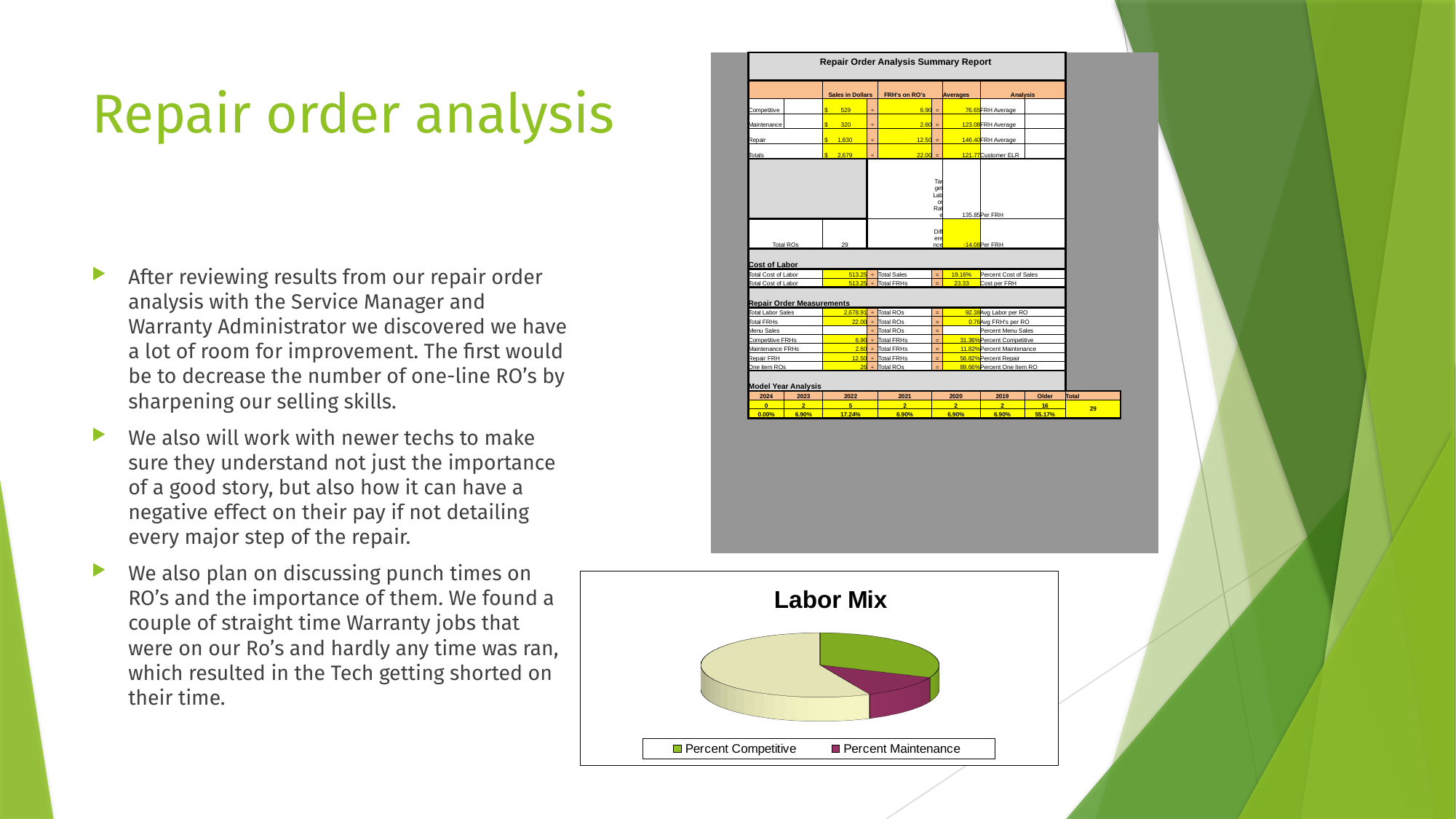

|  | Repair Order Analysis Summary Report |  |  |  |  |  |  |  |  |  |  |
| --- | --- | --- | --- | --- | --- | --- | --- | --- | --- | --- | --- |
|  |  |  |  |  |  |  |  |  |  |  |  |
|  |  |  | Sales in Dollars |  | FRH's on RO's |  |  |  |  |  |  |
|  |  |  |  |  |  |  | Averages | Analysis |  |  |  |
|  | Competitive |  | $ 529 | ÷ | 6.90 | = | 76.65 | FRH Average |  |  |  |
|  | Maintenance |  | $ 320 | ÷ | 2.60 | = | 123.08 | FRH Average |  |  |  |
|  | Repair |  | $ 1,830 | ÷ | 12.50 | = | 146.40 | FRH Average |  |  |  |
|  | Totals |  | $ 2,679 | ÷ | 22.00 | = | 121.77 | Customer ELR |  |  |  |
|  |  |  |  |  |  | Target Labor Rate | 135.85 | Per FRH |  |  |  |
|  | Total ROs |  | 29 |  |  | Difference | -14.08 | Per FRH |  |  |  |
|  |  |  |  |  |  |  |  |  |  |  |  |
|  | Cost of Labor |  |  |  |  |  |  |  |  |  |  |
|  | Total Cost of Labor |  | 513.25 | ÷ | Total Sales | = | 19.16% | Percent Cost of Sales |  |  |  |
|  | Total Cost of Labor |  | 513.25 | ÷ | Total FRHs | = | 23.33 | Cost per FRH |  |  |  |
|  |  |  |  |  |  |  |  |  |  |  |  |
|  | Repair Order Measurements |  |  |  |  |  |  |  |  |  |  |
|  | Total Labor Sales |  | 2,678.91 | ÷ | Total ROs | = | 92.38 | Avg Labor per RO |  |  |  |
|  | Total FRHs |  | 22.00 | ÷ | Total ROs | = | 0.76 | Avg FRH's per RO |  |  |  |
|  | Menu Sales |  |  | ÷ | Total ROs | = |  | Percent Menu Sales |  |  |  |
|  | Competitive FRHs |  | 6.90 | ÷ | Total FRHs | = | 31.36% | Percent Competitive |  |  |  |
|  | Maintenance FRHs |  | 2.60 | ÷ | Total FRHs | = | 11.82% | Percent Maintenance |  |  |  |
|  | Repair FRH |  | 12.50 | ÷ | Total FRHs | = | 56.82% | Percent Repair |  |  |  |
|  | One item ROs |  | 26 | ÷ | Total ROs | = | 89.66% | Percent One Item RO |  |  |  |
|  |  |  |  |  |  |  |  |  |  |  |  |
|  | Model Year Analysis |  |  |  |  |  |  |  |  |  |  |
|  | 2024 | 2023 | 2022 |  | 2021 | 2020 |  | 2019 | Older | Total |  |
|  | 0 | 2 | 5 |  | 2 | 2 |  | 2 | 16 | 29 |  |
|  | 0.00% | 6.90% | 17.24% |  | 6.90% | 6.90% |  | 6.90% | 55.17% |  |  |
|  |  |  |  |  |  |  |  |  |  |  |  |
|  |  |  |  |  |  |  |  |  |  |  |  |
|  |  |  |  |  |  |  |  |  |  |  |  |
|  |  |  |  |  |  |  |  |  |  |  |  |
|  |  |  |  |  |  |  |  |  |  |  |  |
|  |  |  |  |  |  |  |  |  |  |  |  |
|  |  |  |  |  |  |  |  |  |  |  |  |
|  |  |  |  |  |  |  |  |  |  |  |  |
|  |  |  |  |  |  |  |  |  |  |  |  |
|  |  |  |  |  |  |  |  |  |  |  |  |
|  |  |  |  |  |  |  |  |  |  |  |  |
|  |  |  |  |  |  |  |  |  |  |  |  |
|  |  |  |  |  |  |  |  |  |  |  |  |
|  |  |  |  |  |  |  |  |  |  |  |  |
|  |  |  |  |  |  |  |  |  |  |  |  |
# Repair order analysis
After reviewing results from our repair order analysis with the Service Manager and Warranty Administrator we discovered we have a lot of room for improvement. The first would be to decrease the number of one-line RO’s by sharpening our selling skills.
We also will work with newer techs to make sure they understand not just the importance of a good story, but also how it can have a negative effect on their pay if not detailing every major step of the repair.
We also plan on discussing punch times on RO’s and the importance of them. We found a couple of straight time Warranty jobs that were on our Ro’s and hardly any time was ran, which resulted in the Tech getting shorted on their time.

[unsupported chart]